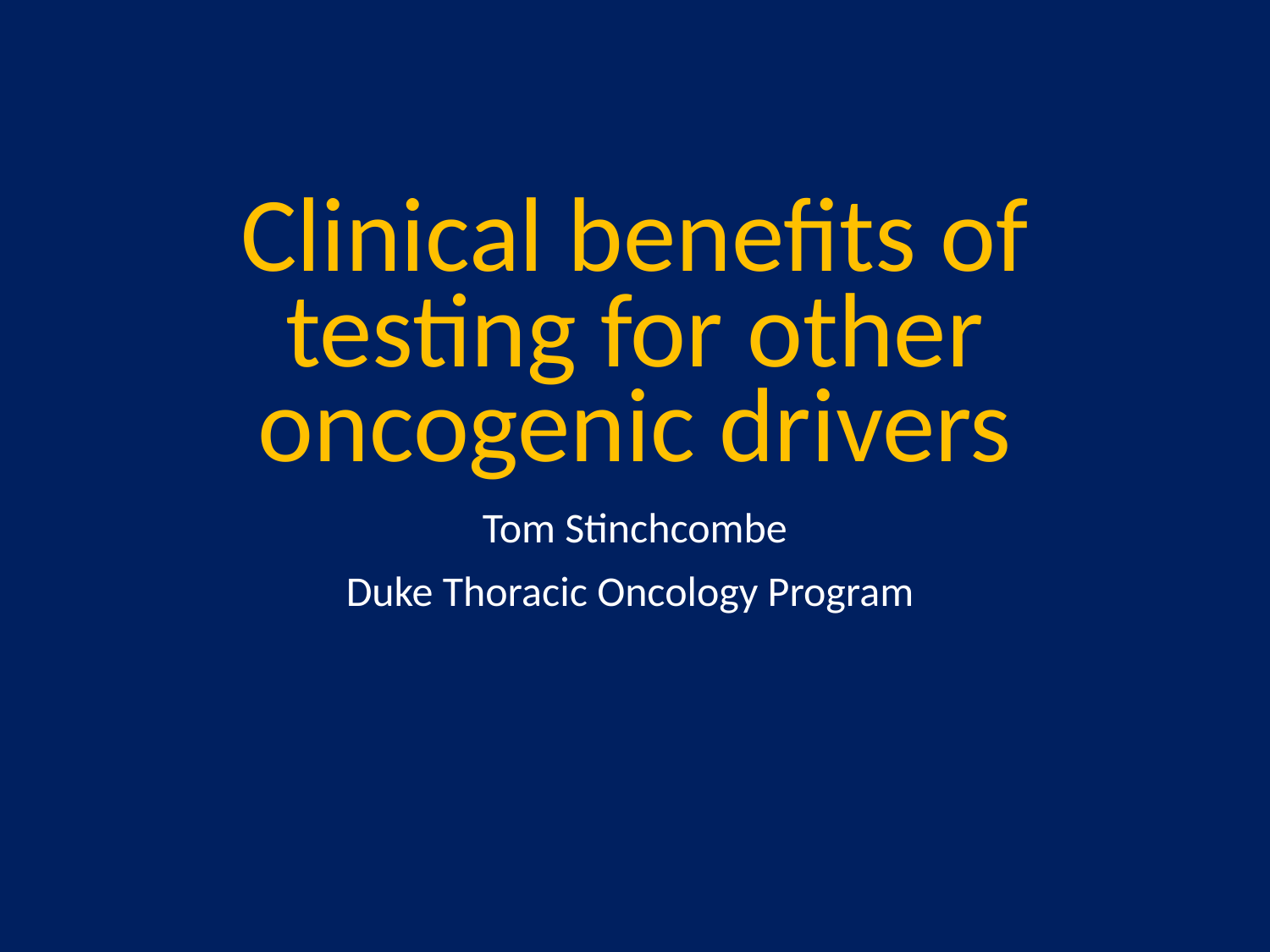

# Clinical benefits of testing for other oncogenic drivers
Tom Stinchcombe
Duke Thoracic Oncology Program